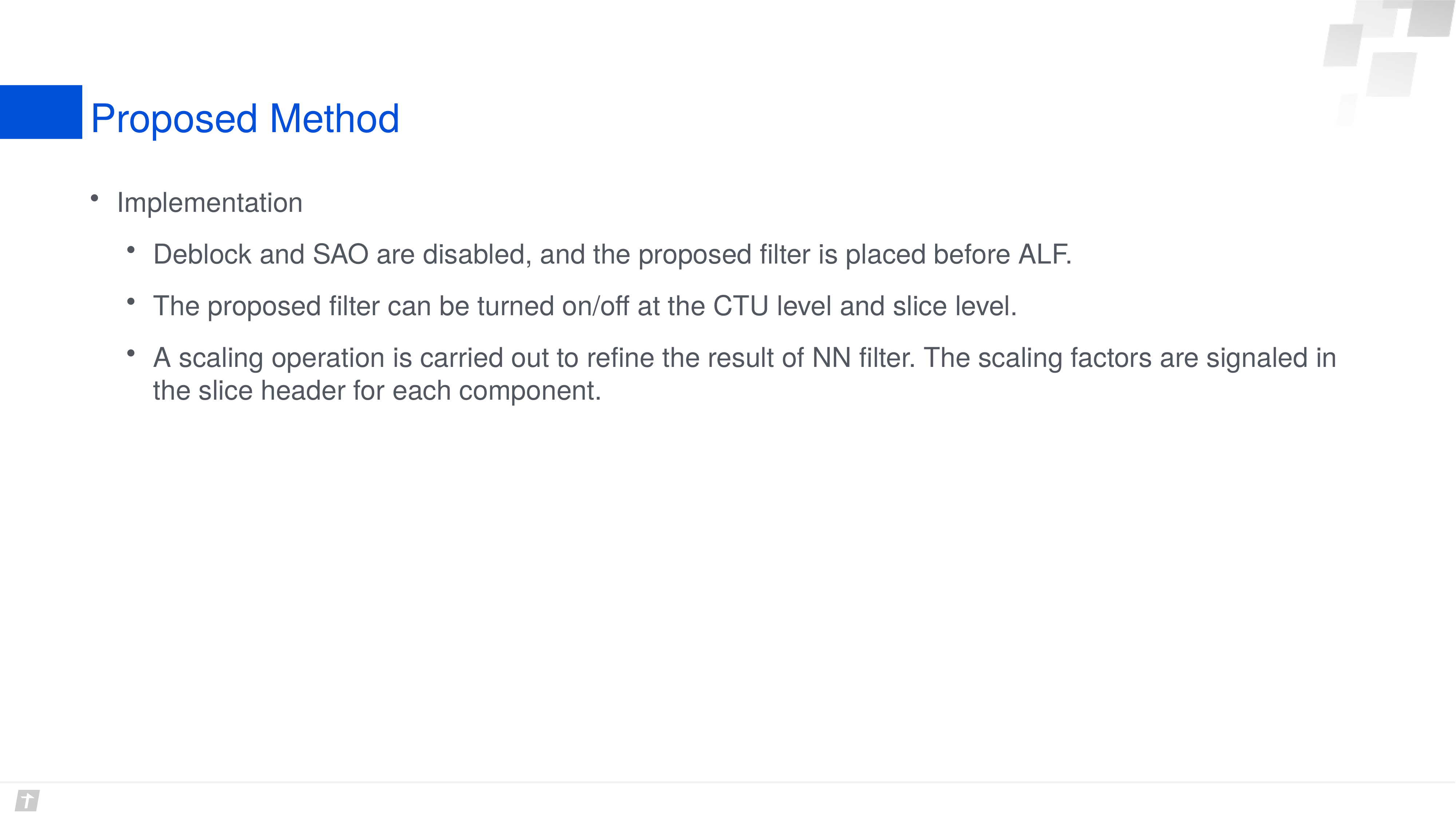

# Proposed Method
Implementation
Deblock and SAO are disabled, and the proposed filter is placed before ALF.
The proposed filter can be turned on/off at the CTU level and slice level.
A scaling operation is carried out to refine the result of NN filter. The scaling factors are signaled in the slice header for each component.